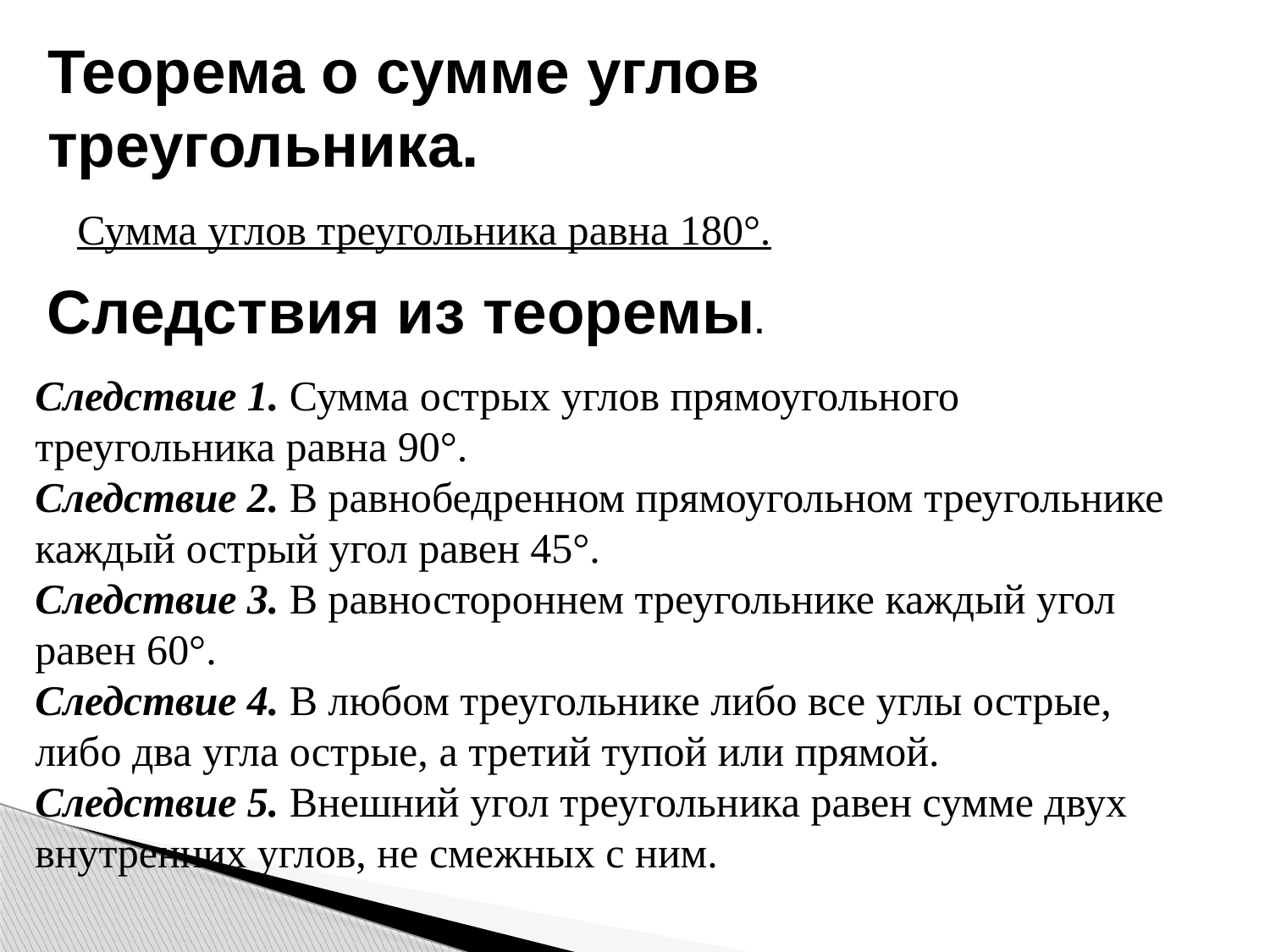

# Теорема о сумме углов треугольника.
Сумма углов треугольника равна 180°.
Следствия из теоремы.
Следствие 1. Сумма острых углов прямоугольного треугольника равна 90°.
Следствие 2. В равнобедренном прямоугольном треугольнике каждый острый угол равен 45°.
Следствие 3. В равностороннем треугольнике каждый угол равен 60°.
Следствие 4. В любом треугольнике либо все углы острые, либо два угла острые, а третий тупой или прямой.
Следствие 5. Внешний угол треугольника равен сумме двух внутренних углов, не смежных с ним.